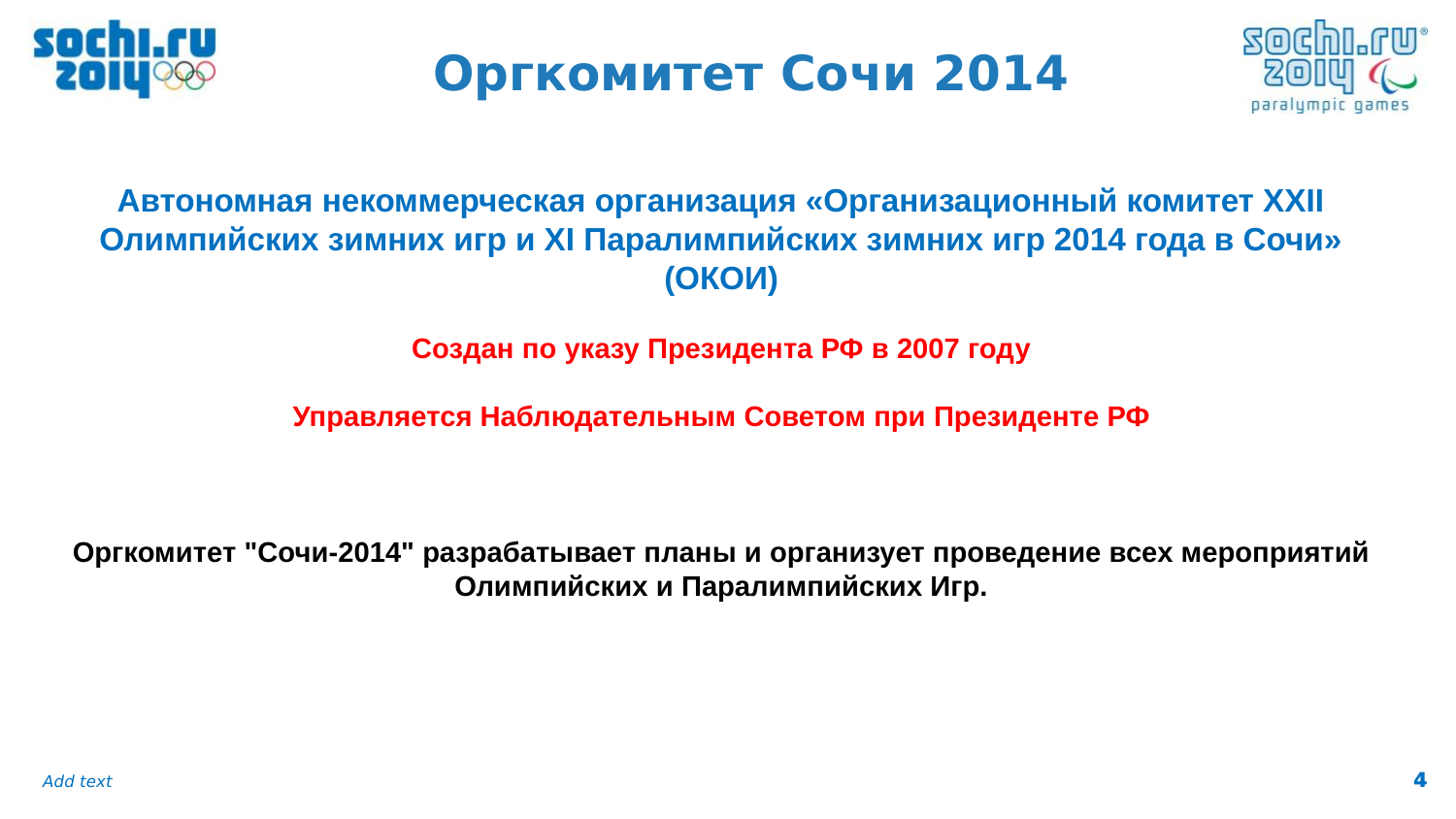

Оргкомитет Сочи 2014
Автономная некоммерческая организация «Организационный комитет XXII Олимпийских зимних игр и XI Паралимпийских зимних игр 2014 года в Сочи»
(ОКОИ)

Создан по указу Президента РФ в 2007 году

Управляется Наблюдательным Советом при Президенте РФ

Оргкомитет "Сочи-2014" разрабатывает планы и организует проведение всех мероприятий Олимпийских и Паралимпийских Игр.